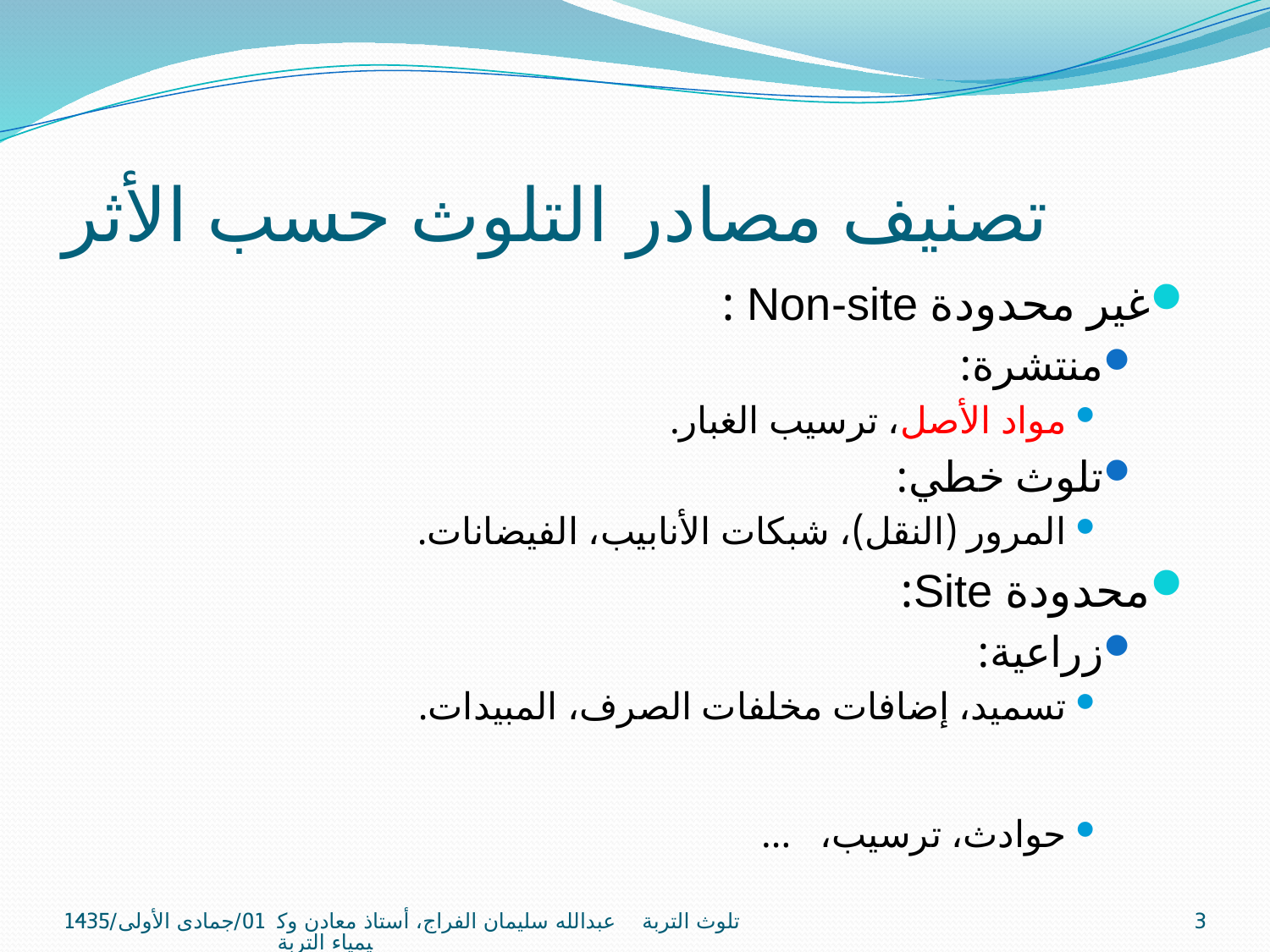

# تصنيف مصادر التلوث حسب الأثر
غير محدودة Non-site :
منتشرة:
مواد الأصل، ترسيب الغبار.
تلوث خطي:
المرور (النقل)، شبكات الأنابيب، الفيضانات.
محدودة Site:
زراعية:
تسميد، إضافات مخلفات الصرف، المبيدات.

حوادث، ترسيب،   ...
01/جمادى الأولى/1435
تلوث التربة    عبدالله سليمان الفراج، أستاذ معادن وكيمياء التربة
3